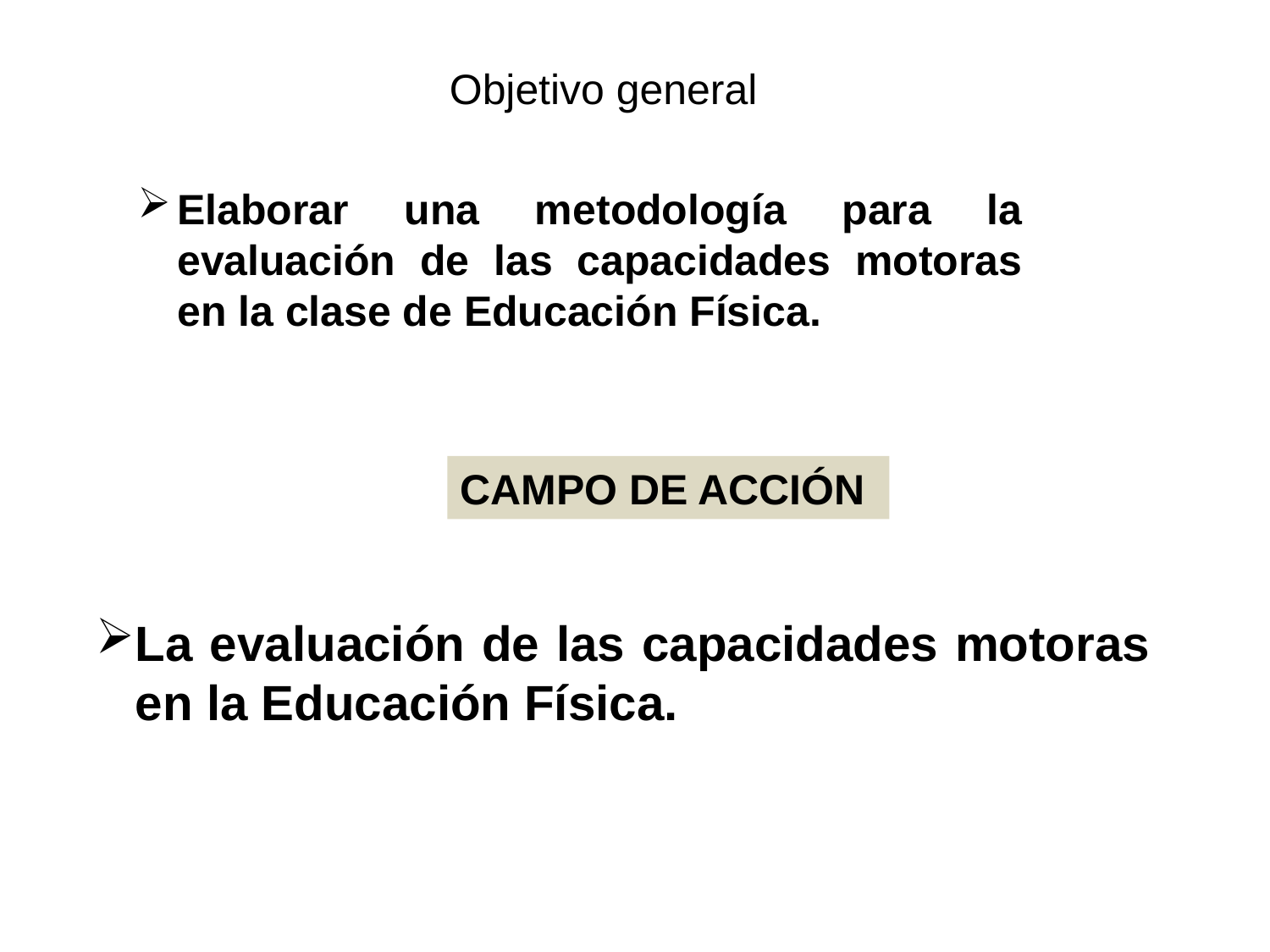

Objetivo general
Elaborar una metodología para la evaluación de las capacidades motoras en la clase de Educación Física.
CAMPO DE ACCIÓN
La evaluación de las capacidades motoras en la Educación Física.